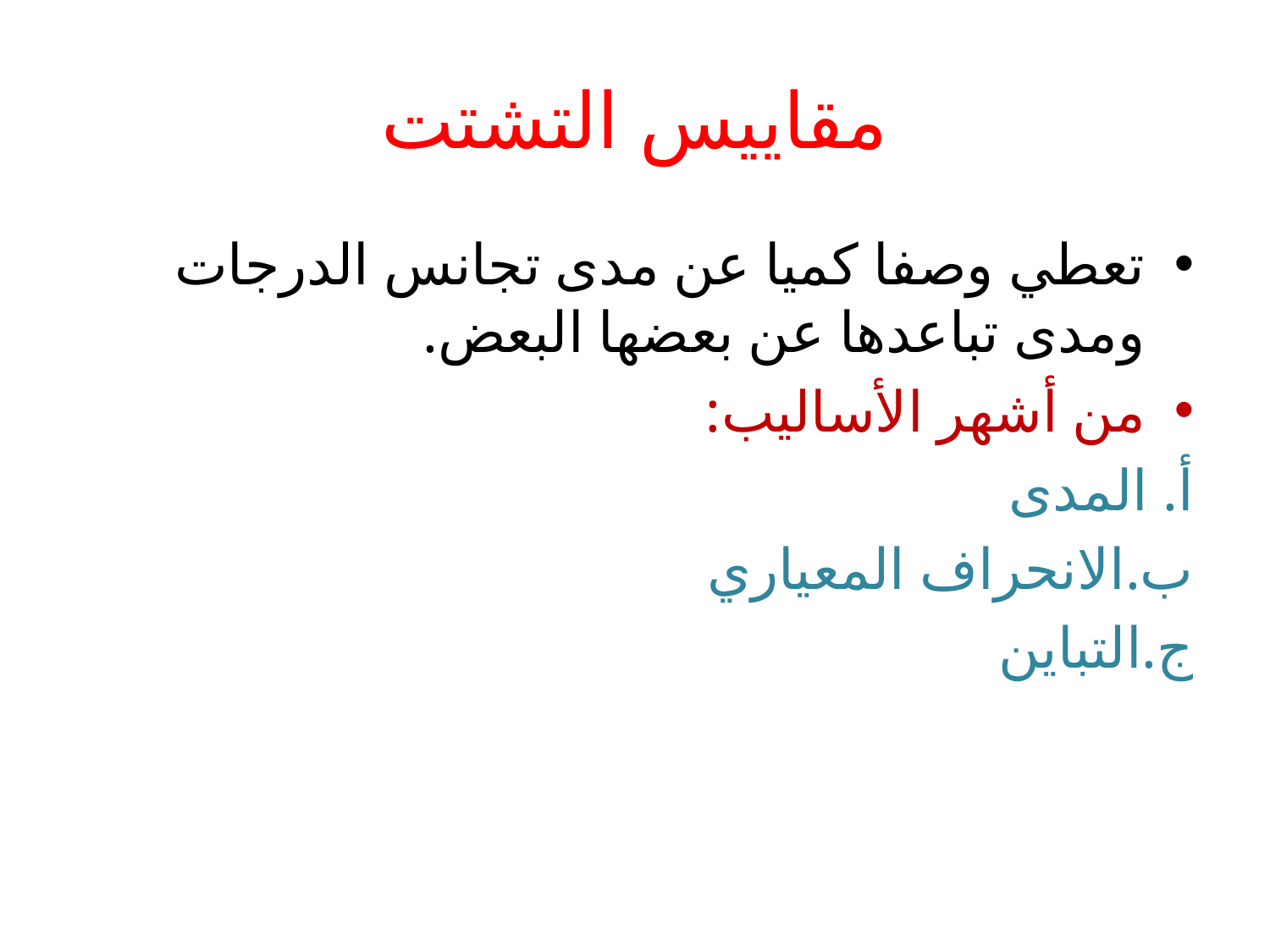

# مقاييس التشتت
تعطي وصفا كميا عن مدى تجانس الدرجات ومدى تباعدها عن بعضها البعض.
من أشهر الأساليب:
أ. المدى
ب.الانحراف المعياري
ج.التباين